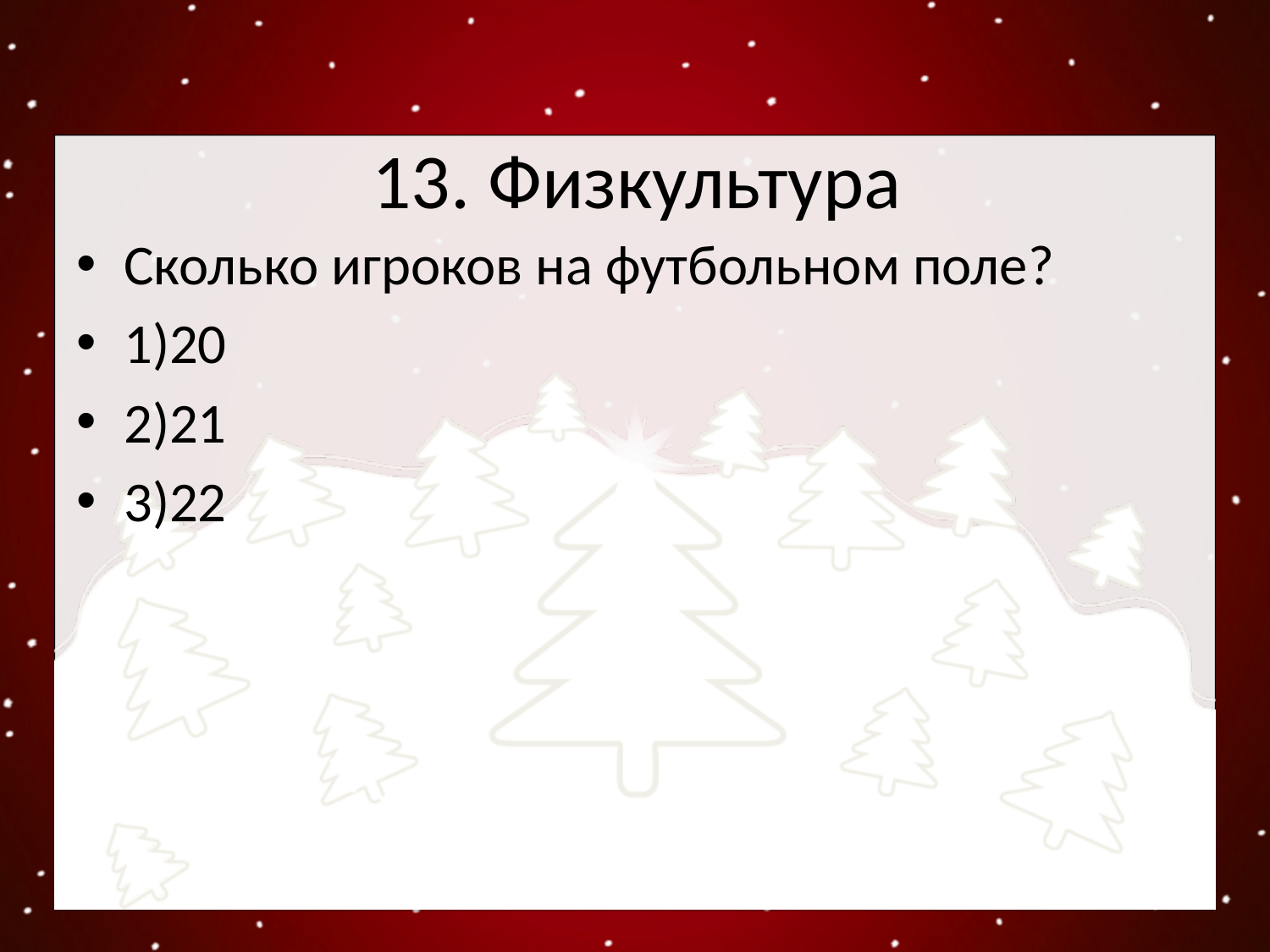

# 13. Физкультура
Сколько игроков на футбольном поле?
1)20
2)21
3)22